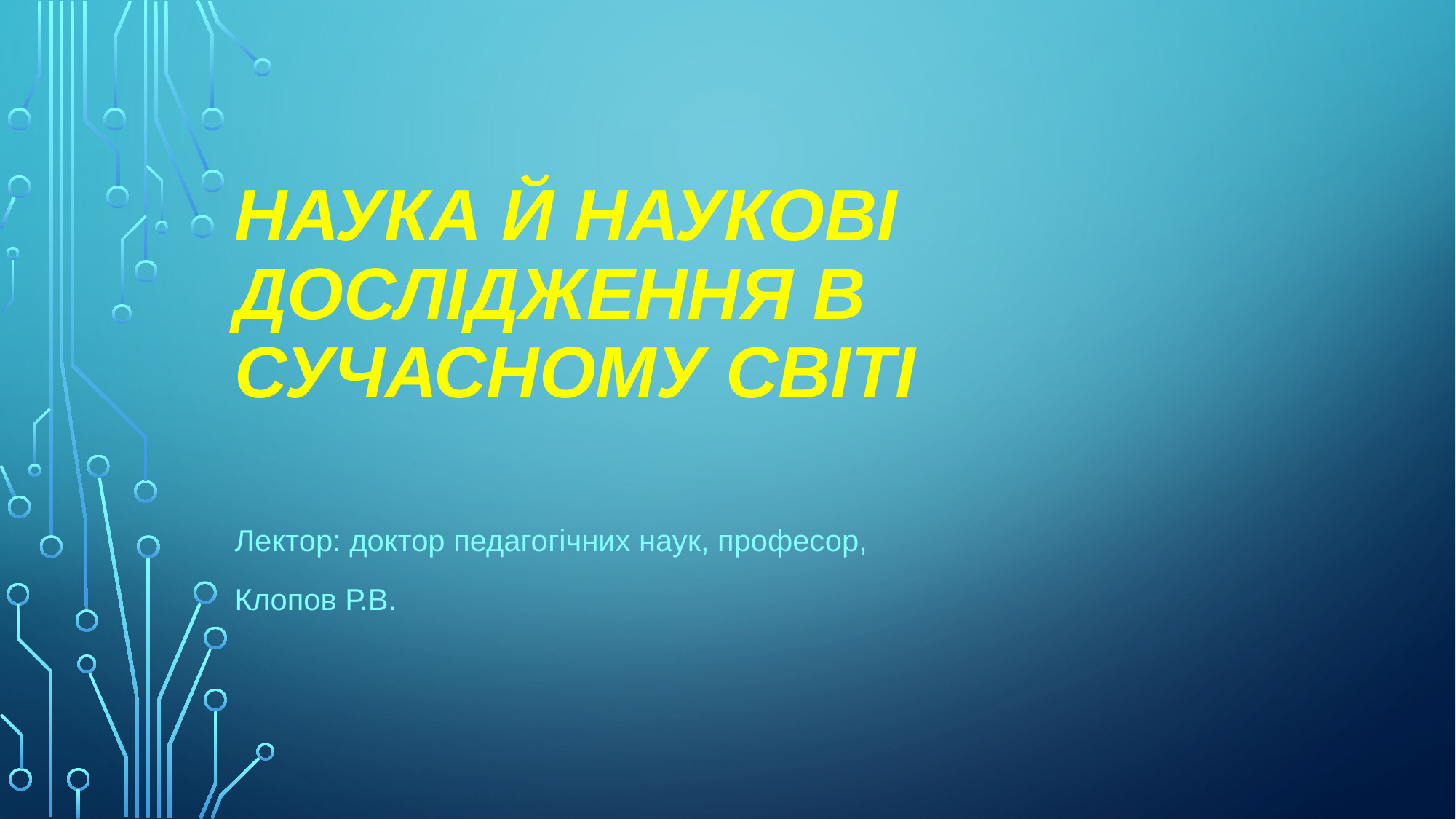

# НАУКА Й НАУКОВІ ДОСЛІДЖЕННЯ В СУЧАСНОМУ СВІТІ
Лектор: доктор педагогічних наук, професор,
Клопов Р.В.